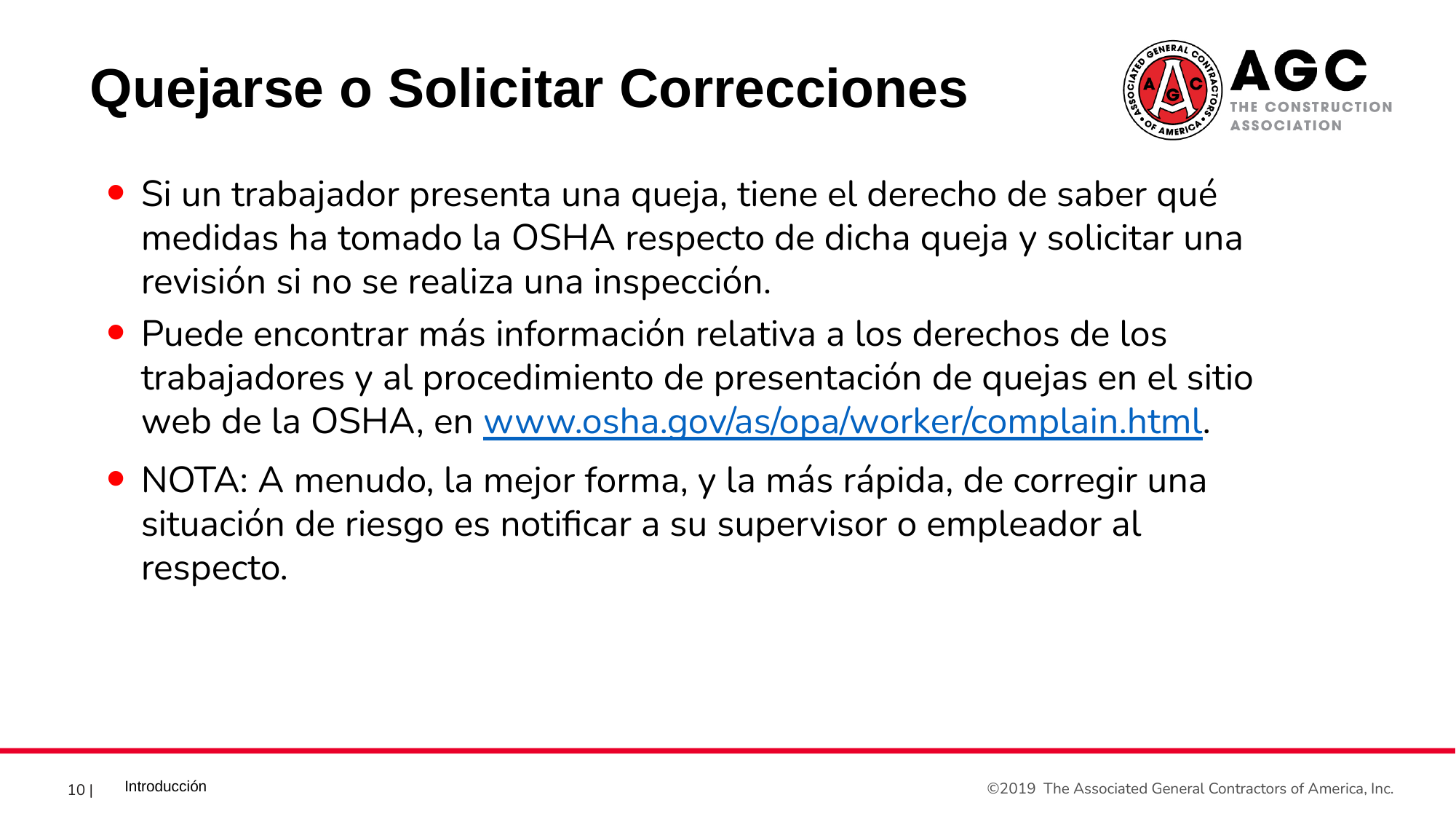

Quejarse o Solicitar Correcciones
Si un trabajador presenta una queja, tiene el derecho de saber qué medidas ha tomado la OSHA respecto de dicha queja y solicitar una revisión si no se realiza una inspección.
Puede encontrar más información relativa a los derechos de los trabajadores y al procedimiento de presentación de quejas en el sitio web de la OSHA, en www.osha.gov/as/opa/worker/complain.html.
NOTA: A menudo, la mejor forma, y la más rápida, de corregir una situación de riesgo es notificar a su supervisor o empleador al respecto.
Introducción